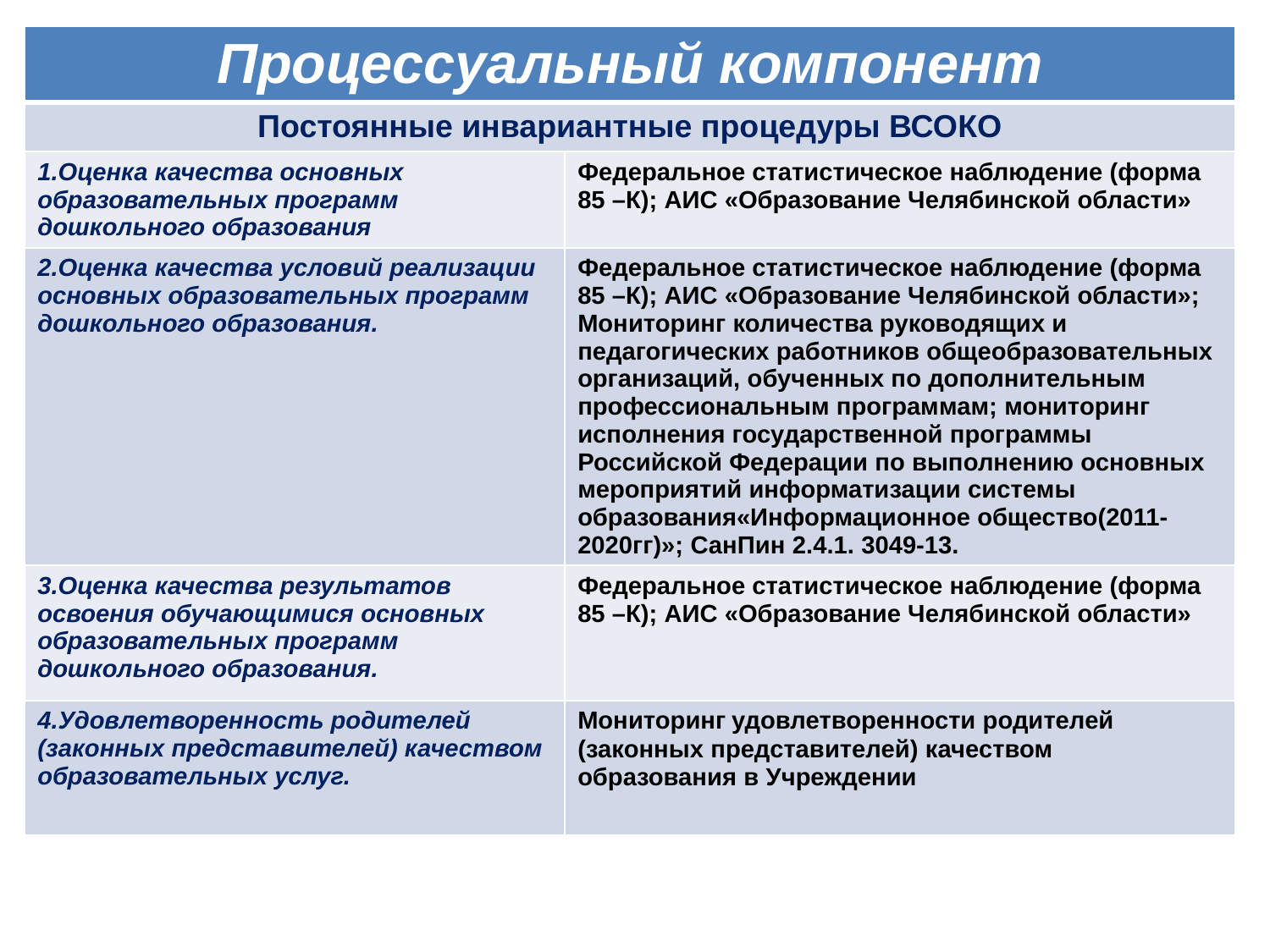

| Процессуальный компонент |  |
| --- | --- |
| Постоянные инвариантные процедуры ВСОКО |  |
| 1.Оценка качества основных образовательных программ дошкольного образования | Федеральное статистическое наблюдение (форма 85 –К); АИС «Образование Челябинской области» |
| 2.Оценка качества условий реализации основных образовательных программ дошкольного образования. | Федеральное статистическое наблюдение (форма 85 –К); АИС «Образование Челябинской области»; Мониторинг количества руководящих и педагогических работников общеобразовательных организаций, обученных по дополнительным профессиональным программам; мониторинг исполнения государственной программы Российской Федерации по выполнению основных мероприятий информатизации системы образования«Информационное общество(2011-2020гг)»; СанПин 2.4.1. 3049-13. |
| 3.Оценка качества результатов освоения обучающимися основных образовательных программ дошкольного образования. | Федеральное статистическое наблюдение (форма 85 –К); АИС «Образование Челябинской области» |
| 4.Удовлетворенность родителей (законных представителей) качеством образовательных услуг. | Мониторинг удовлетворенности родителей (законных представителей) качеством образования в Учреждении |